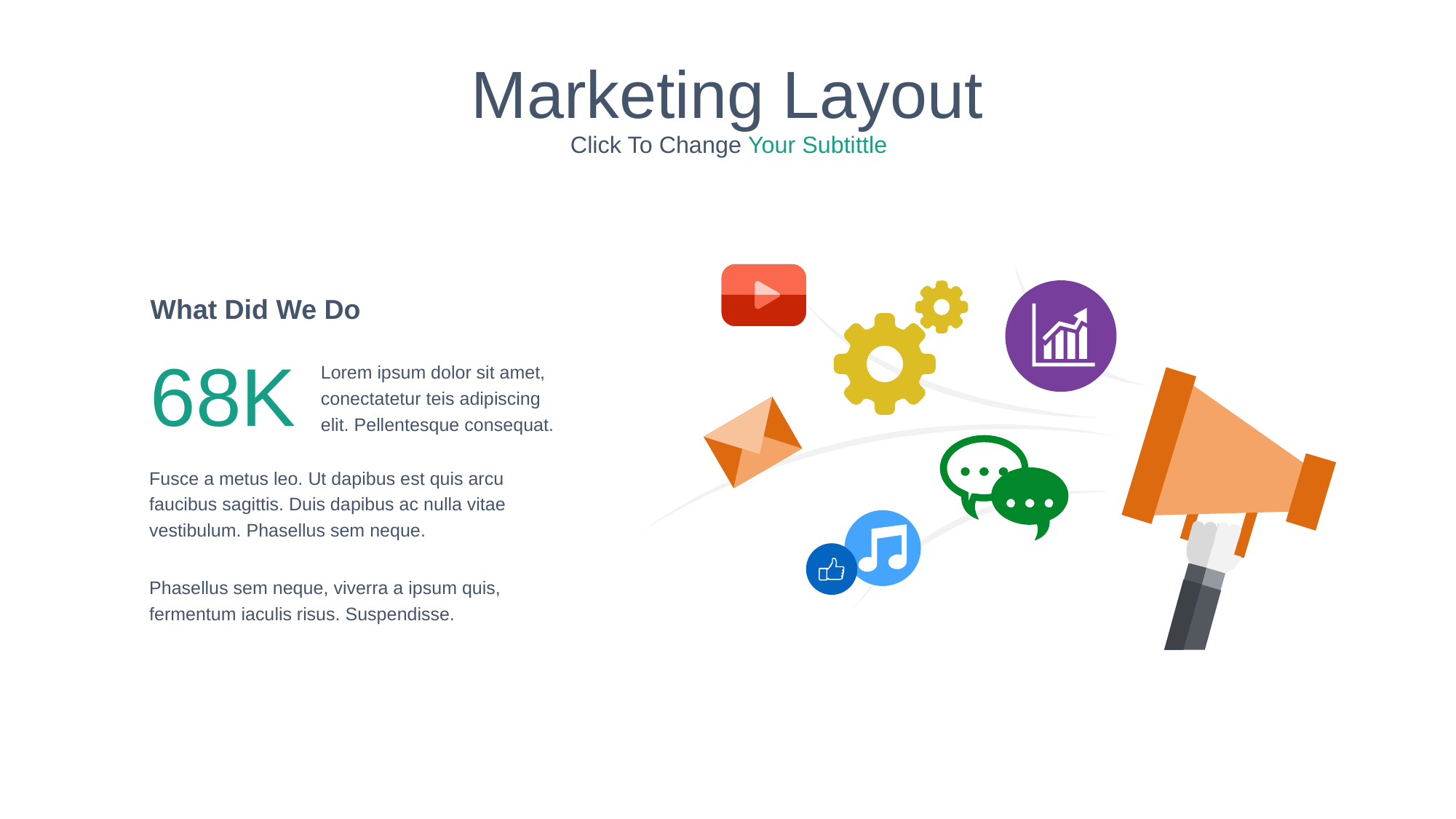

Marketing Layout
Click To Change Your Subtittle

What Did We Do
68K
Lorem ipsum dolor sit amet, conectatetur teis adipiscing elit. Pellentesque consequat.
Fusce a metus leo. Ut dapibus est quis arcu faucibus sagittis. Duis dapibus ac nulla vitae vestibulum. Phasellus sem neque.
Phasellus sem neque, viverra a ipsum quis, fermentum iaculis risus. Suspendisse.